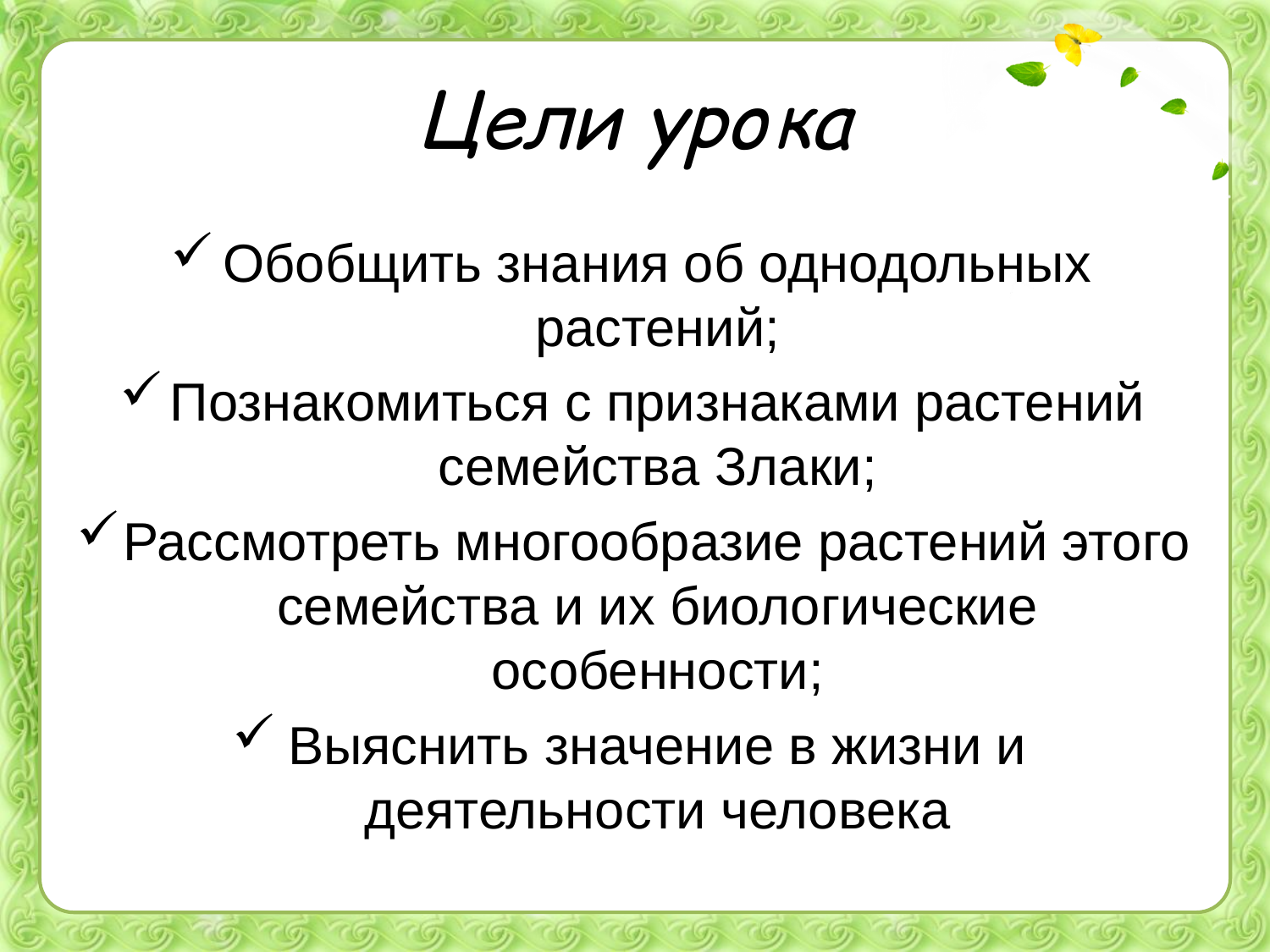

# Цели урока
Обобщить знания об однодольных растений;
Познакомиться с признаками растений семейства Злаки;
Рассмотреть многообразие растений этого семейства и их биологические особенности;
Выяснить значение в жизни и деятельности человека